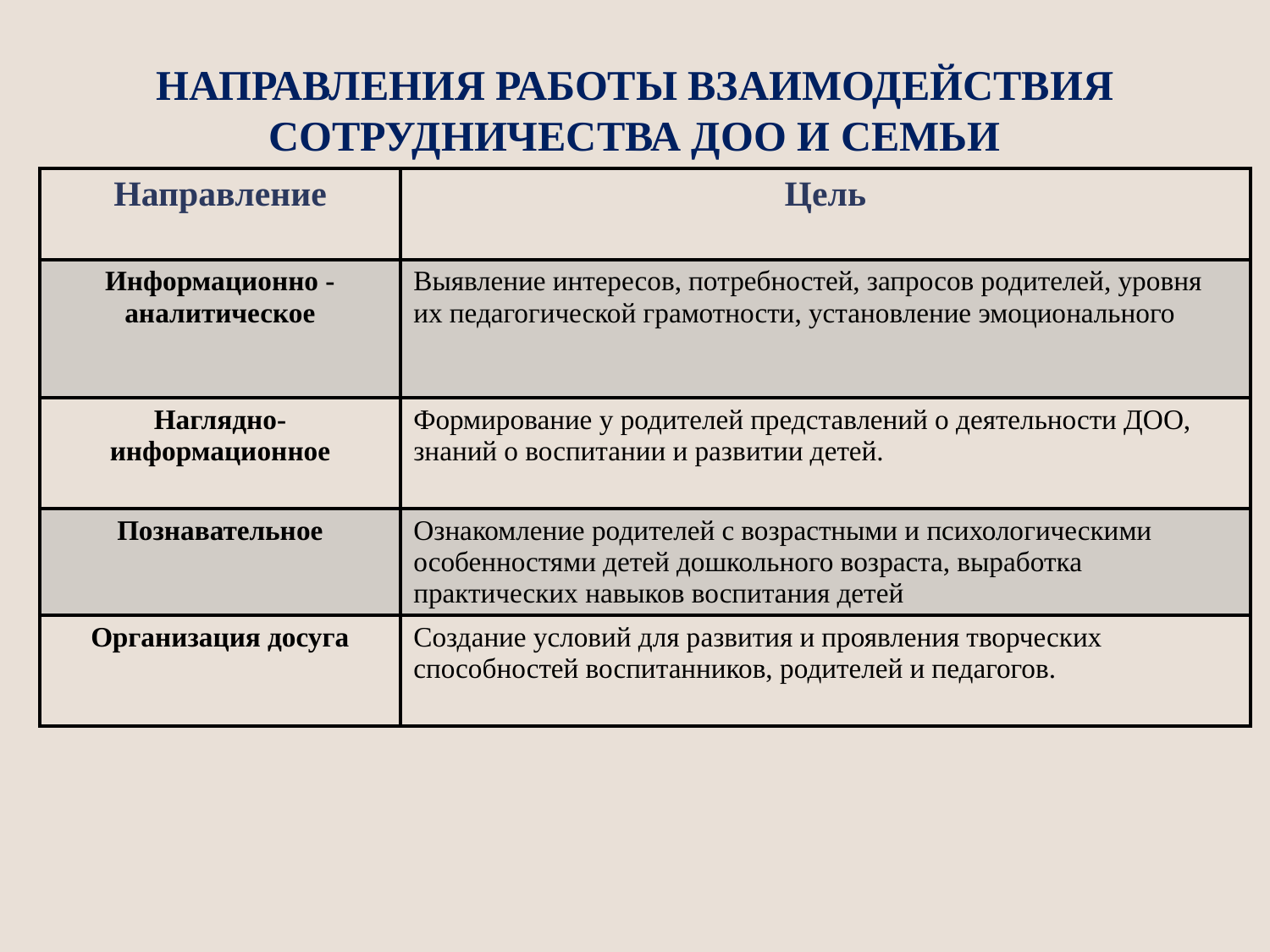

# НАПРАВЛЕНИЯ РАБОТЫ ВЗАИМОДЕЙСТВИЯ СОТРУДНИЧЕСТВА ДОО И СЕМЬИ

| Направление | Цель |
| --- | --- |
| Информационно - аналитическое | Выявление интересов, потребностей, запросов родителей, уровня их педагогической грамотности, установление эмоционального |
| Наглядно- информационное | Формирование у родителей представлений о деятельности ДОО, знаний о воспитании и развитии детей. |
| Познавательное | Ознакомление родителей с возрастными и психологическими особенностями детей дошкольного возраста, выработка практических навыков воспитания детей |
| Организация досуга | Создание условий для развития и проявления творческих способностей воспитанников, родителей и педагогов. |